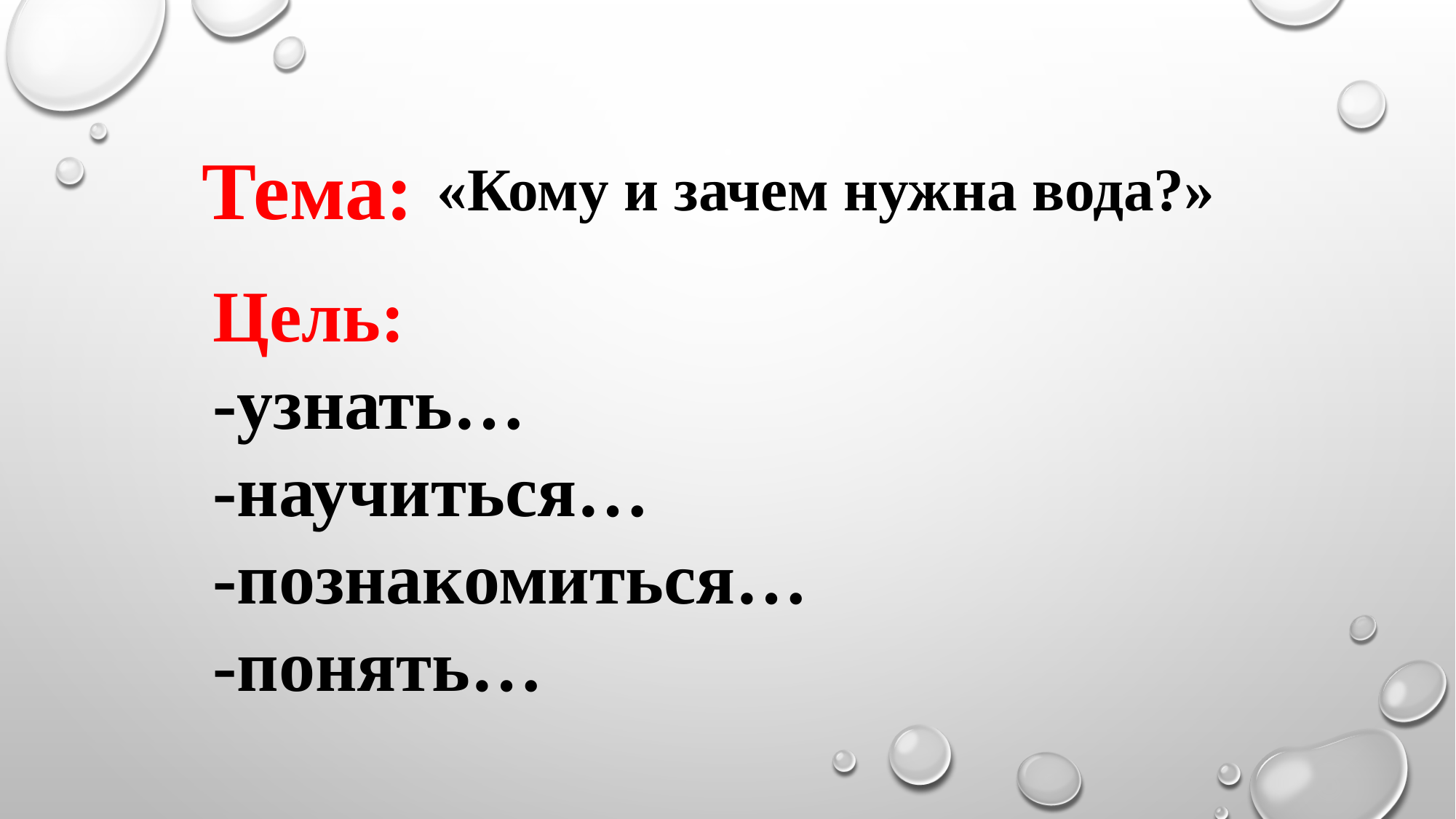

Тема:
«Кому и зачем нужна вода?»
Цель:
-узнать…
-научиться…
-познакомиться…
-понять…